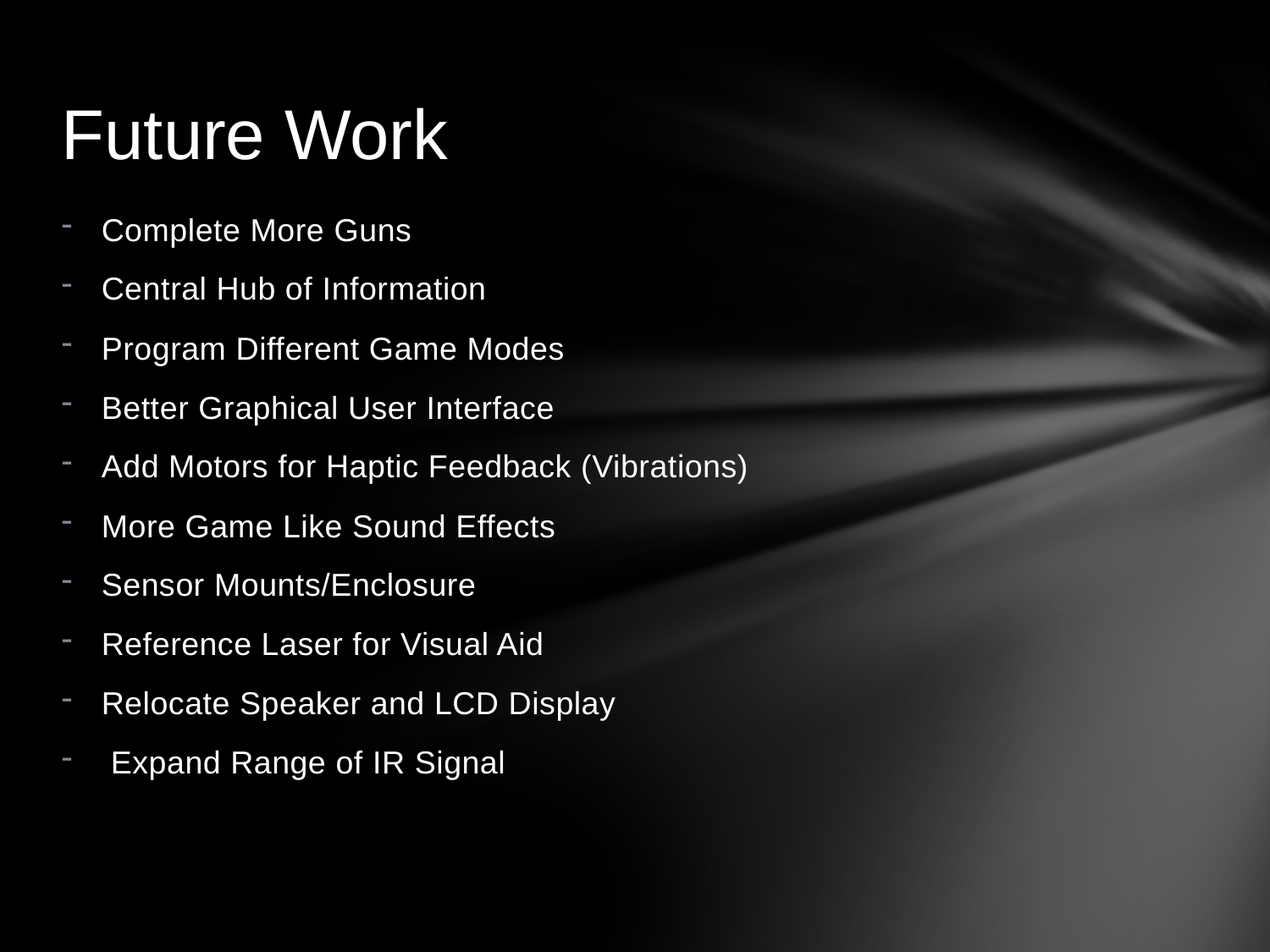

# Future Work
Complete More Guns
Central Hub of Information
Program Different Game Modes
Better Graphical User Interface
Add Motors for Haptic Feedback (Vibrations)
More Game Like Sound Effects
Sensor Mounts/Enclosure
Reference Laser for Visual Aid
Relocate Speaker and LCD Display
 Expand Range of IR Signal